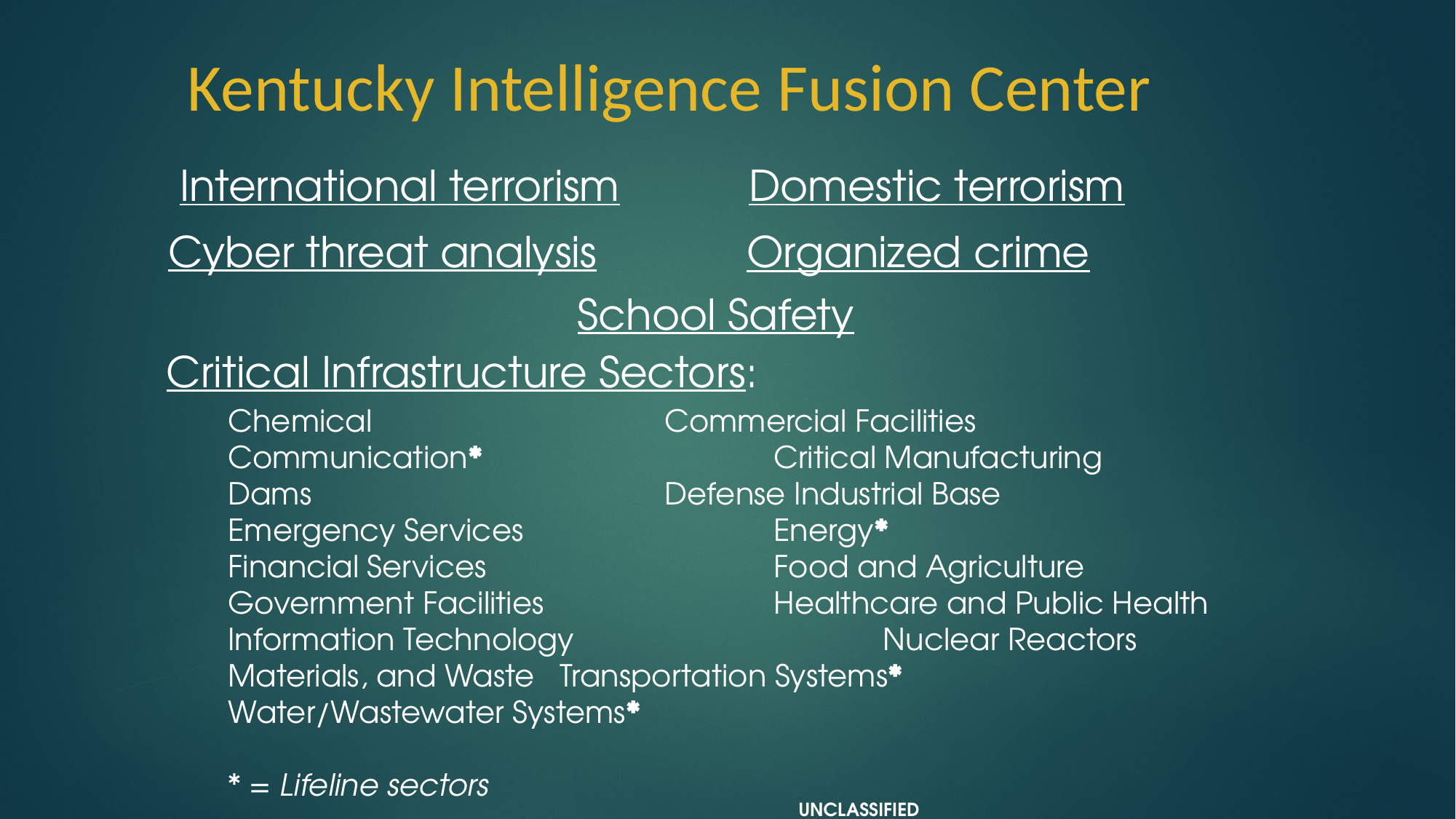

Kentucky Intelligence Fusion Center
International terrorism
Domestic terrorism
Cyber threat analysis
Organized crime
School Safety
Critical Infrastructure Sectors:
Chemical                    		Commercial Facilities
Communication*          		Critical Manufacturing
Dams                        		Defense Industrial Base
Emergency Services     		Energy*
Financial Services           		Food and Agriculture
Government Facilities        		Healthcare and Public Health Information Technology 			Nuclear Reactors Materials, and Waste   Transportation Systems*   		Water/Wastewater Systems*

* = Lifeline sectors
UNCLASSIFIED